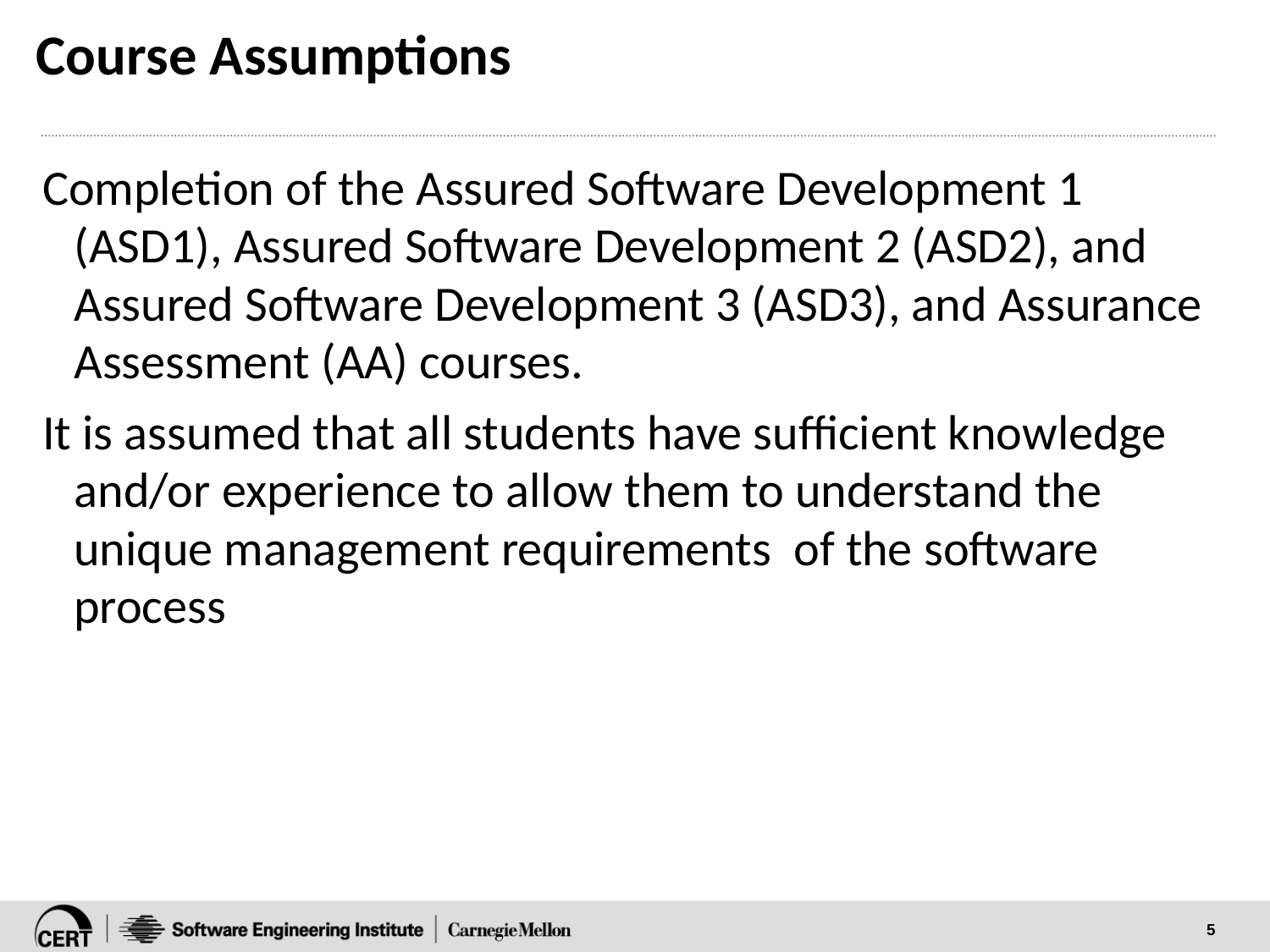

# Course Assumptions
Completion of the Assured Software Development 1 (ASD1), Assured Software Development 2 (ASD2), and Assured Software Development 3 (ASD3), and Assurance Assessment (AA) courses.
It is assumed that all students have sufficient knowledge and/or experience to allow them to understand the unique management requirements  of the software process